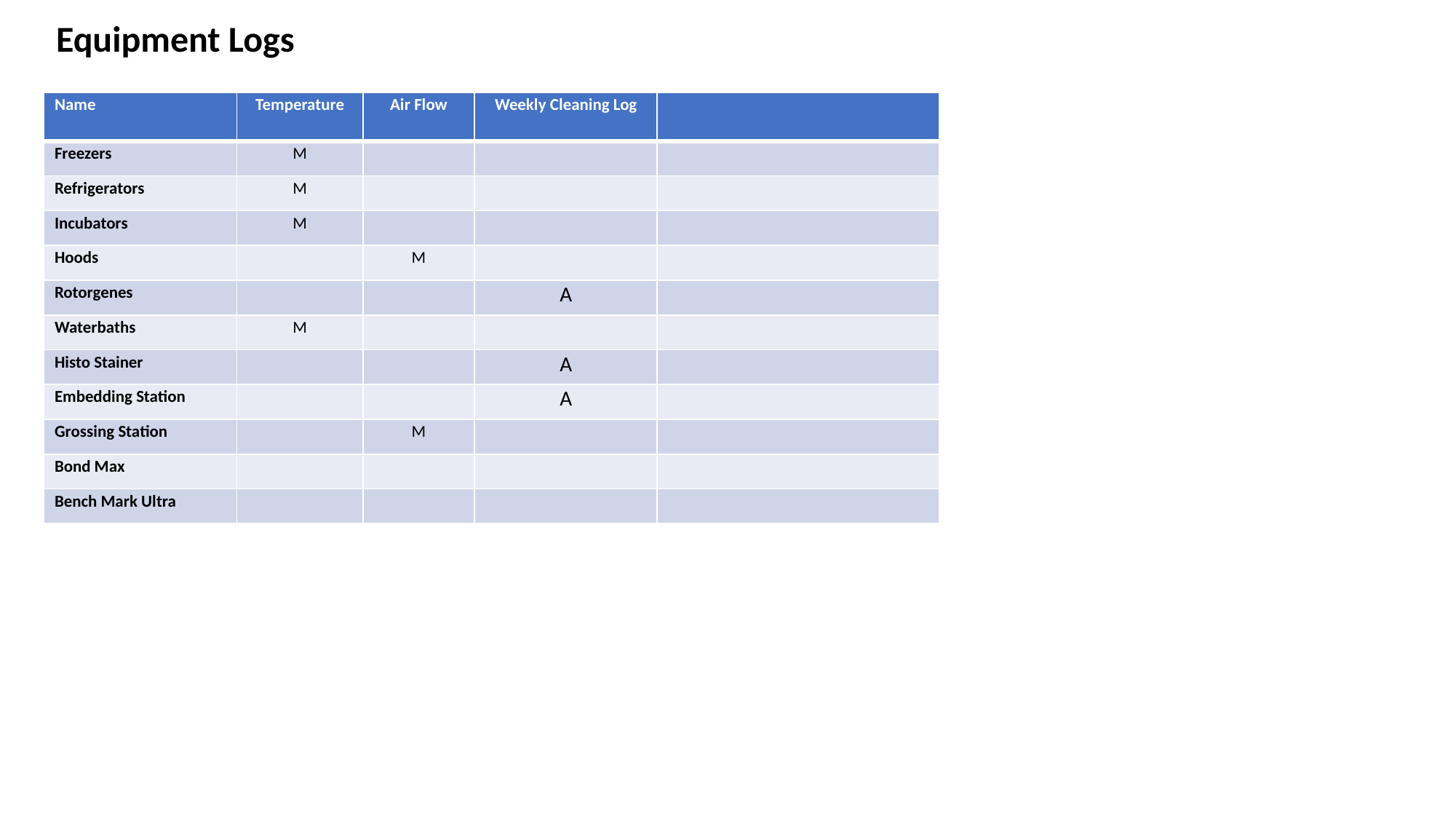

Equipment Logs
| Name | Temperature | Air Flow | Weekly Cleaning Log |  |
| --- | --- | --- | --- | --- |
| Freezers | M |  |  |  |
| Refrigerators | M |  |  |  |
| Incubators | M |  |  |  |
| Hoods |  | M |  |  |
| Rotorgenes |  |  | A |  |
| Waterbaths | M |  |  |  |
| Histo Stainer |  |  | A |  |
| Embedding Station |  |  | A |  |
| Grossing Station |  | M |  |  |
| Bond Max |  |  |  |  |
| Bench Mark Ultra |  |  |  |  |